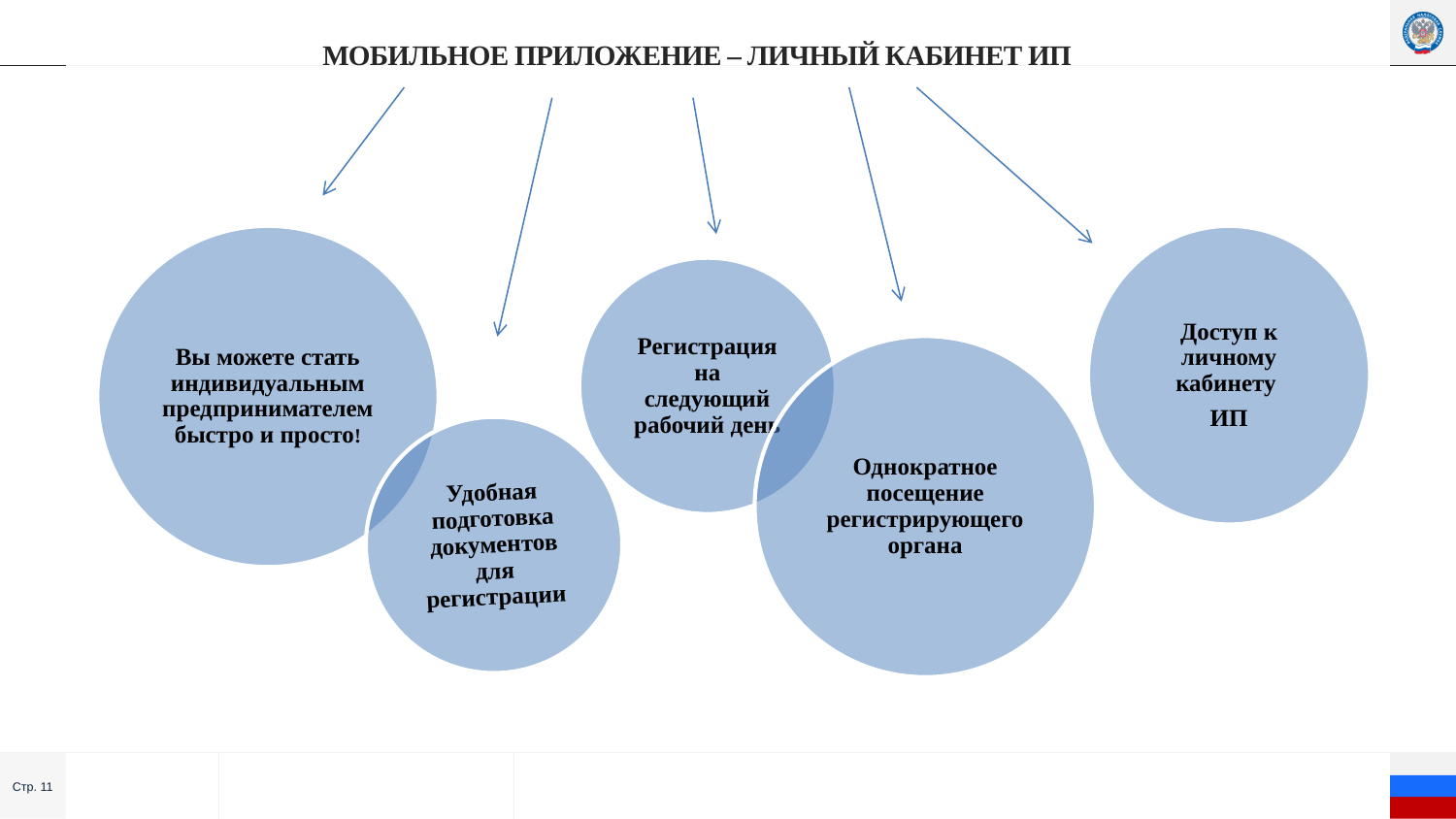

# Мобильное приложение – Личный кабинет ИП
Вы можете стать индивидуальным предпринимателем быстро и просто!
Удобная подготовка документов для регистрации
Регистрация на следующий рабочий день
Однократное посещение регистрирующего органа
Доступ к личному кабинету
ИП